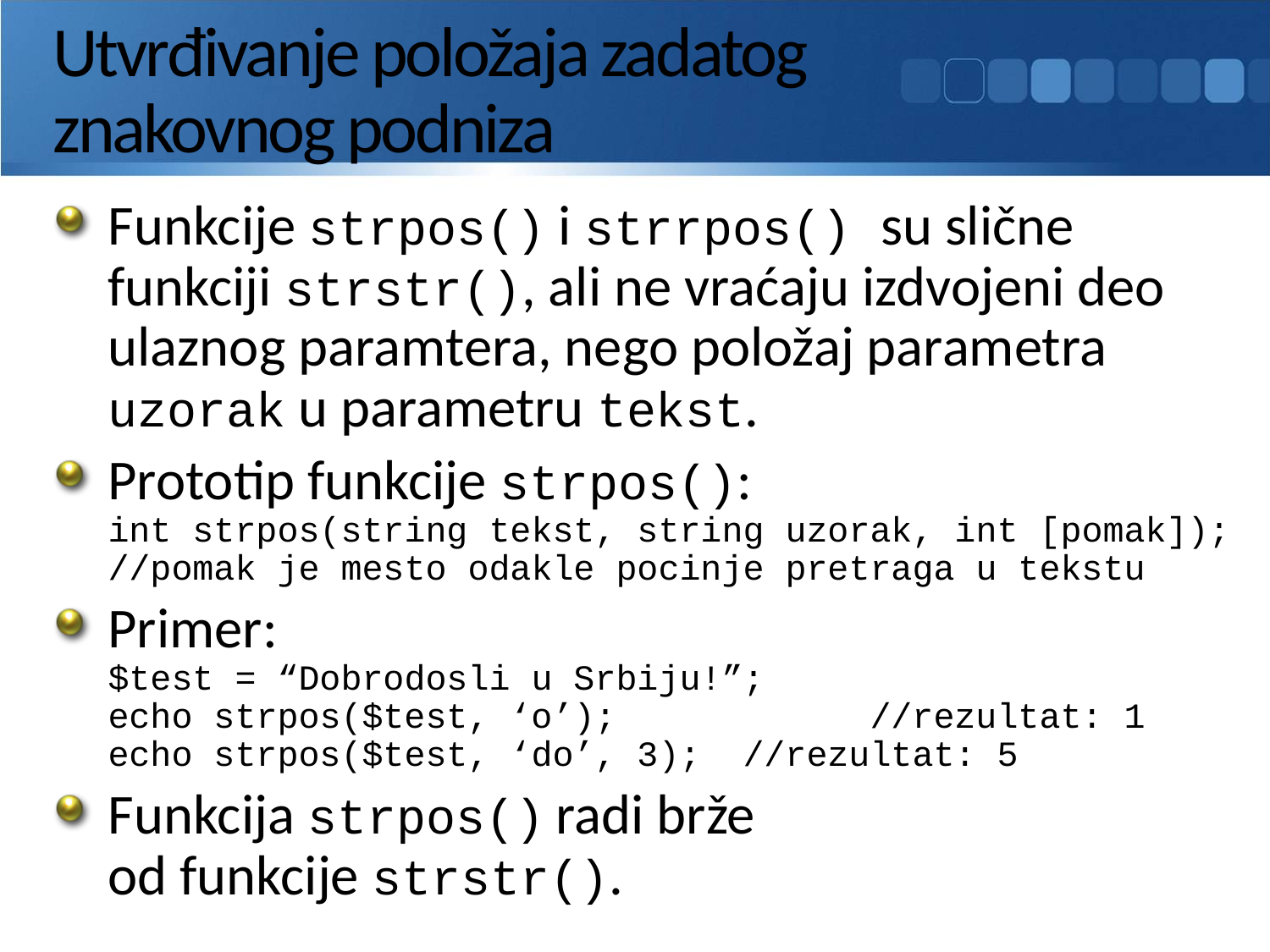

# Utvrđivanje položaja zadatog znakovnog podniza
Funkcije strpos() i strrpos() su slične funkciji strstr(), ali ne vraćaju izdvojeni deo ulaznog paramtera, nego položaj parametra uzorak u parametru tekst.
Prototip funkcije strpos():
int strpos(string tekst, string uzorak, int [pomak]);
//pomak je mesto odakle pocinje pretraga u tekstu
Primer:
$test = “Dobrodosli u Srbiju!”;
echo strpos($test, ‘o’);   		//rezultat: 1
echo strpos($test, ‘do’, 3); 	//rezultat: 5
Funkcija strpos() radi brže
od funkcije strstr().